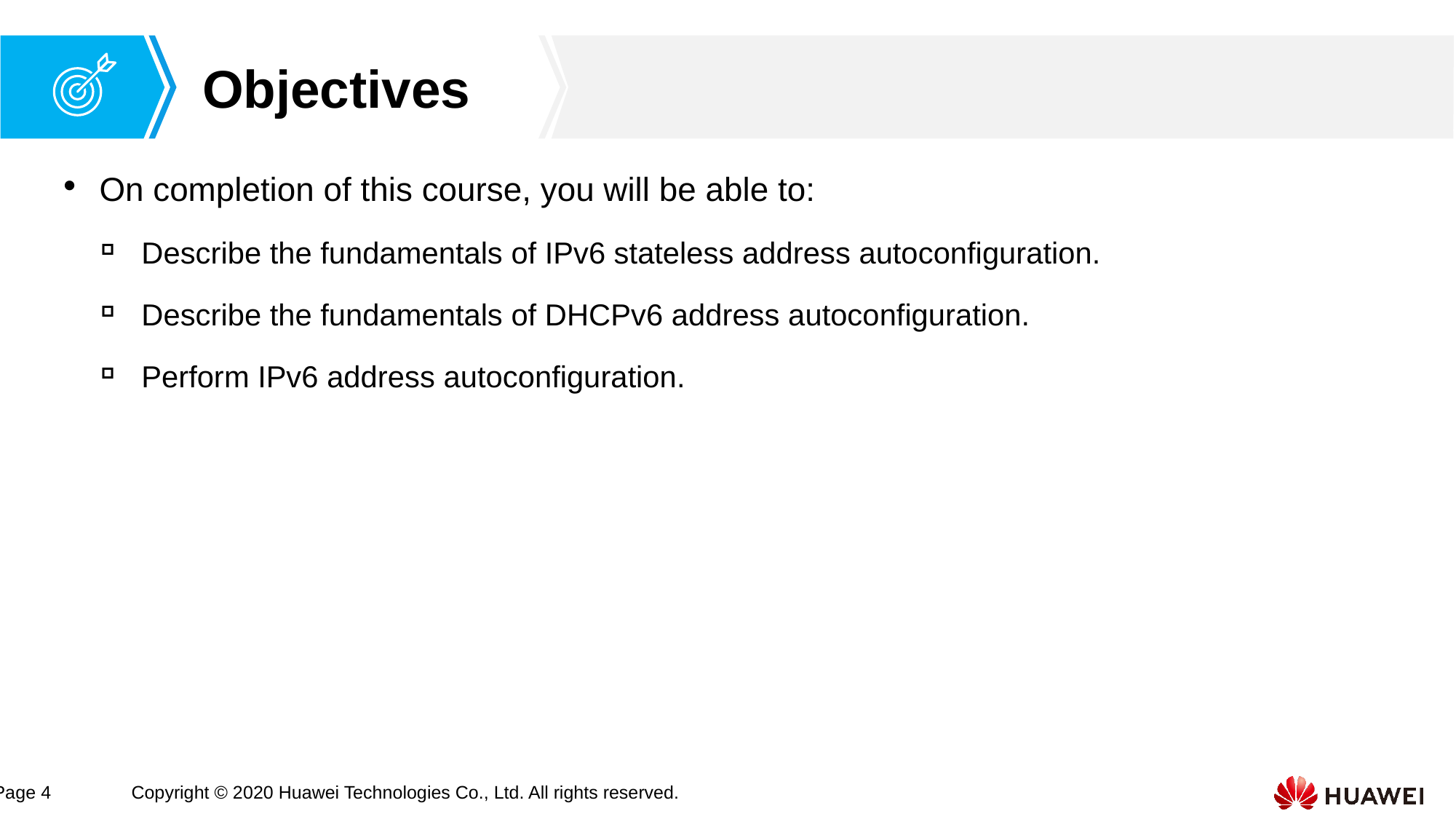

On completion of this course, you will be able to:
Describe the fundamentals of IPv6 stateless address autoconfiguration.
Describe the fundamentals of DHCPv6 address autoconfiguration.
Perform IPv6 address autoconfiguration.